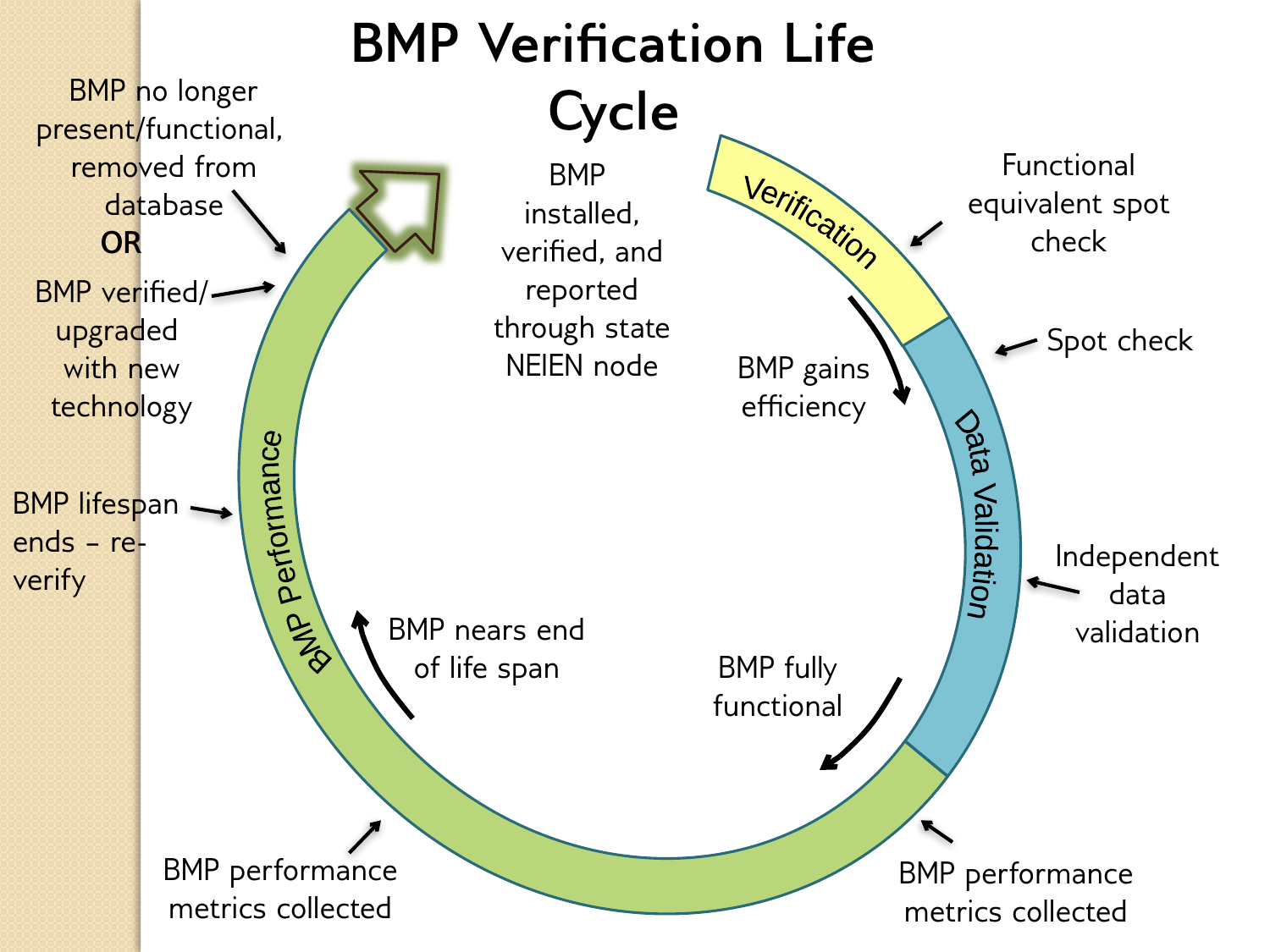

BMP Verification Life Cycle
BMP no longer present/functional,  removed from database
       OR

Verification

Data Validation
BMP Performance

Functional equivalent spot check
BMP
installed,
verified, and reported through state NEIEN node
BMP verified/
upgraded
with new technology
Spot check
BMP gains efficiency
BMP lifespan ends – re-verify
Independent data validation
BMP nears end of life span
BMP fully functional
BMP performance metrics collected
BMP performance metrics collected